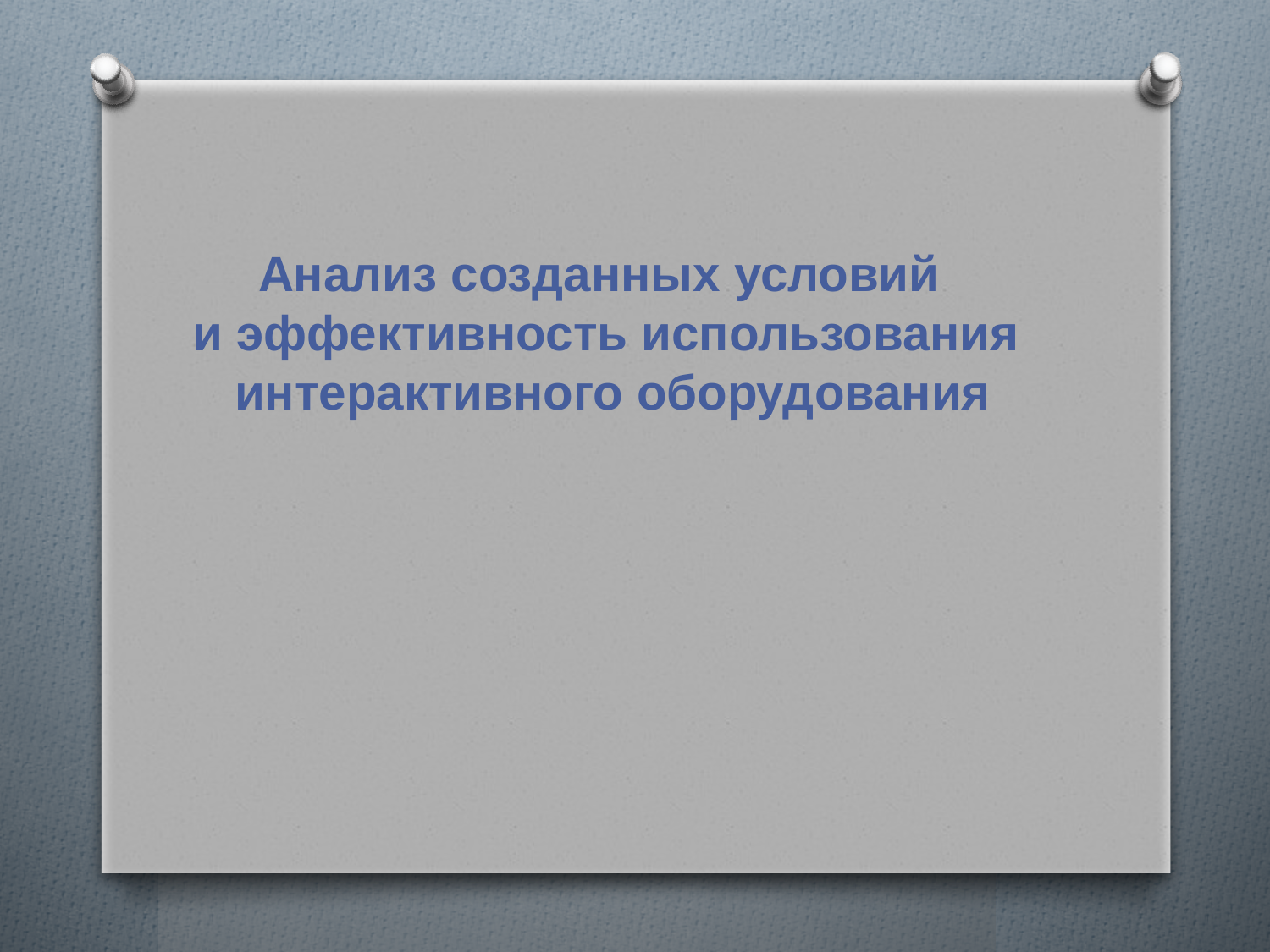

Анализ созданных условий
и эффективность использования
 интерактивного оборудования